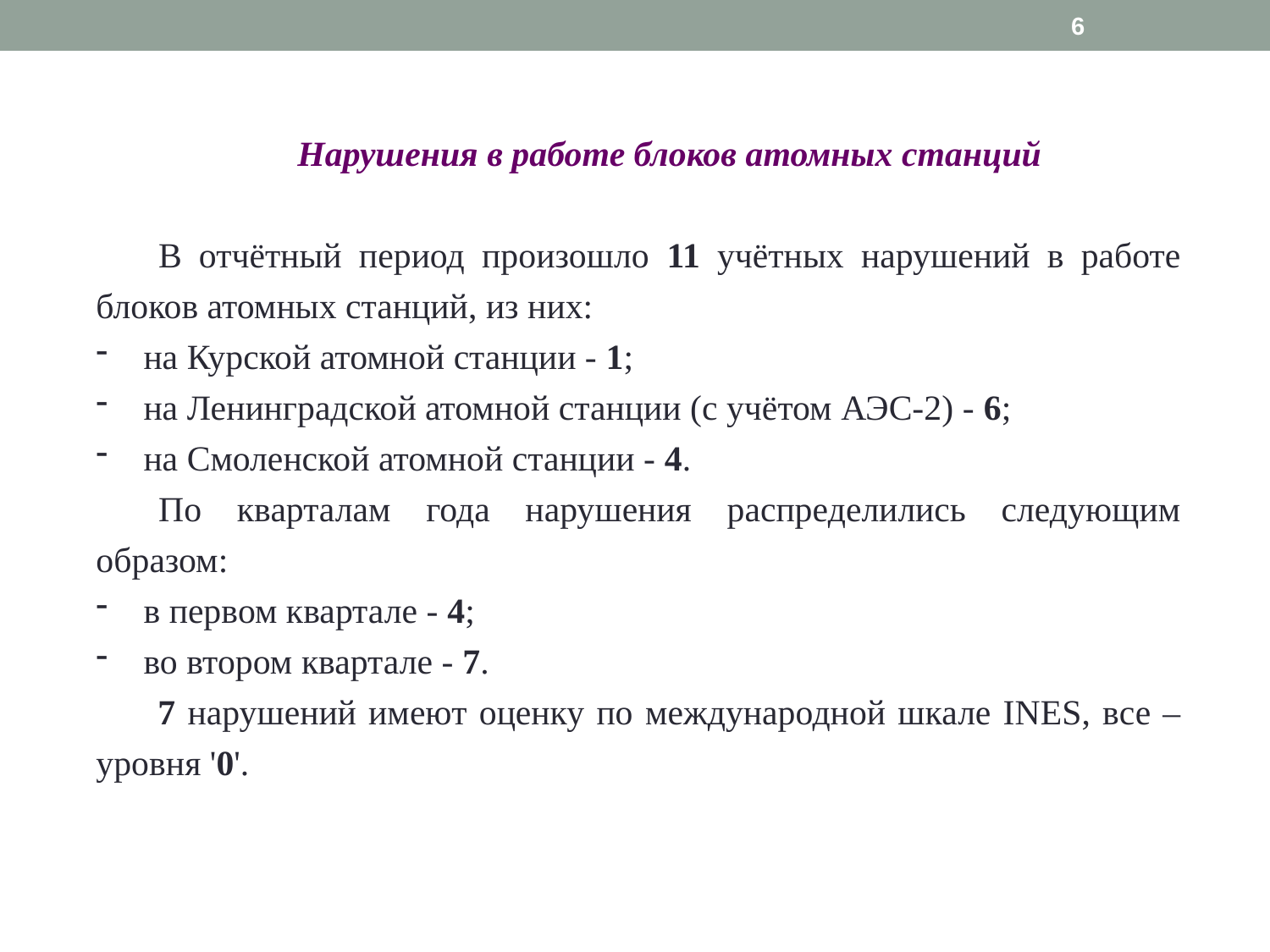

6
Нарушения в работе блоков атомных станций

В отчётный период произошло 11 учётных нарушений в работе блоков атомных станций, из них:
на Курской атомной станции - 1;
на Ленинградской атомной станции (с учётом АЭС-2) - 6;
на Смоленской атомной станции - 4.
По кварталам года нарушения распределились следующим образом:
в первом квартале - 4;
во втором квартале - 7.
7 нарушений имеют оценку по международной шкале INES, все – уровня '0'.